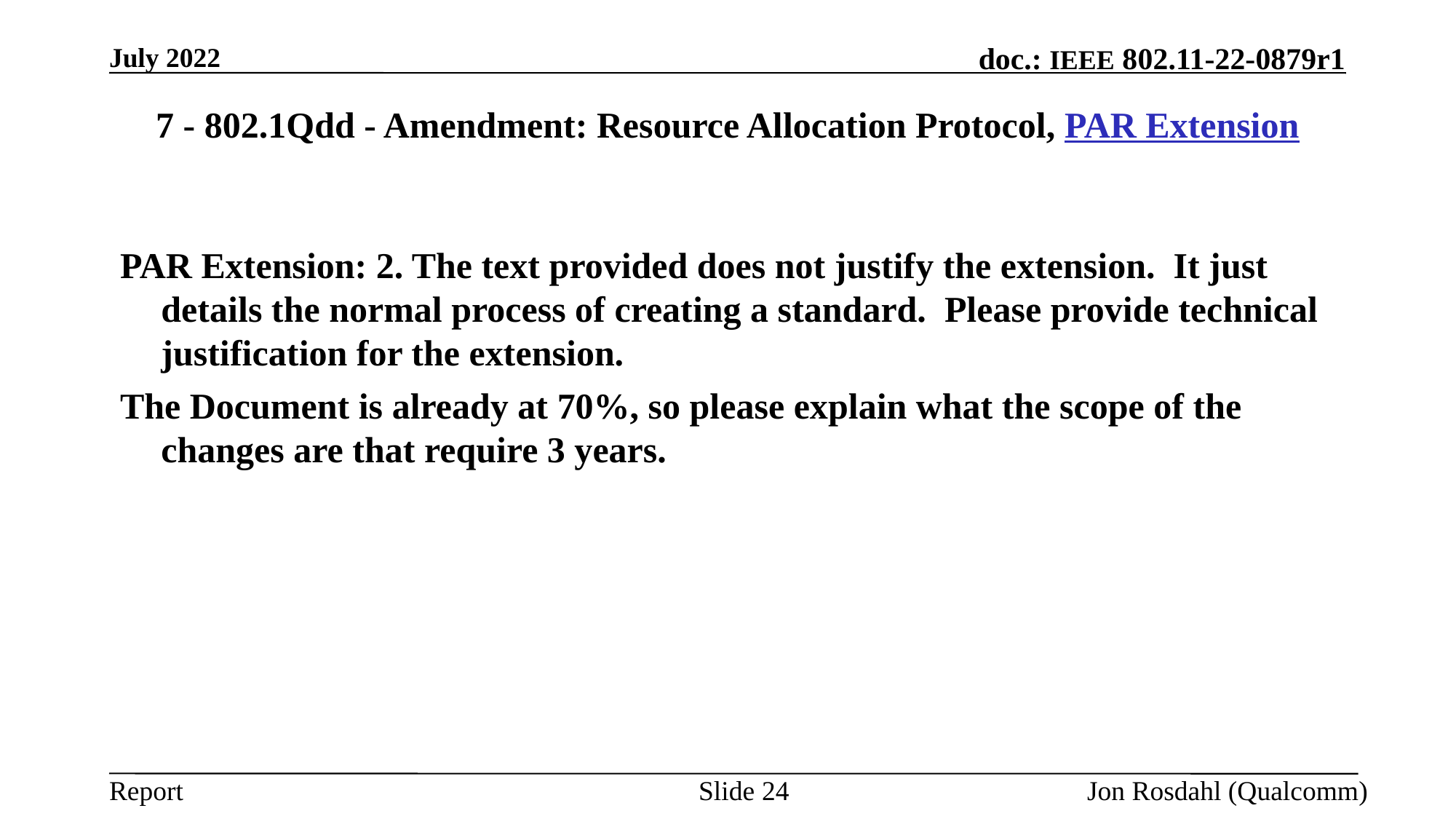

July 2022
# 7 - 802.1Qdd - Amendment: Resource Allocation Protocol, PAR Extension
PAR Extension: 2. The text provided does not justify the extension.  It just details the normal process of creating a standard.  Please provide technical justification for the extension.
The Document is already at 70%, so please explain what the scope of the changes are that require 3 years.

Slide 24
Jon Rosdahl (Qualcomm)